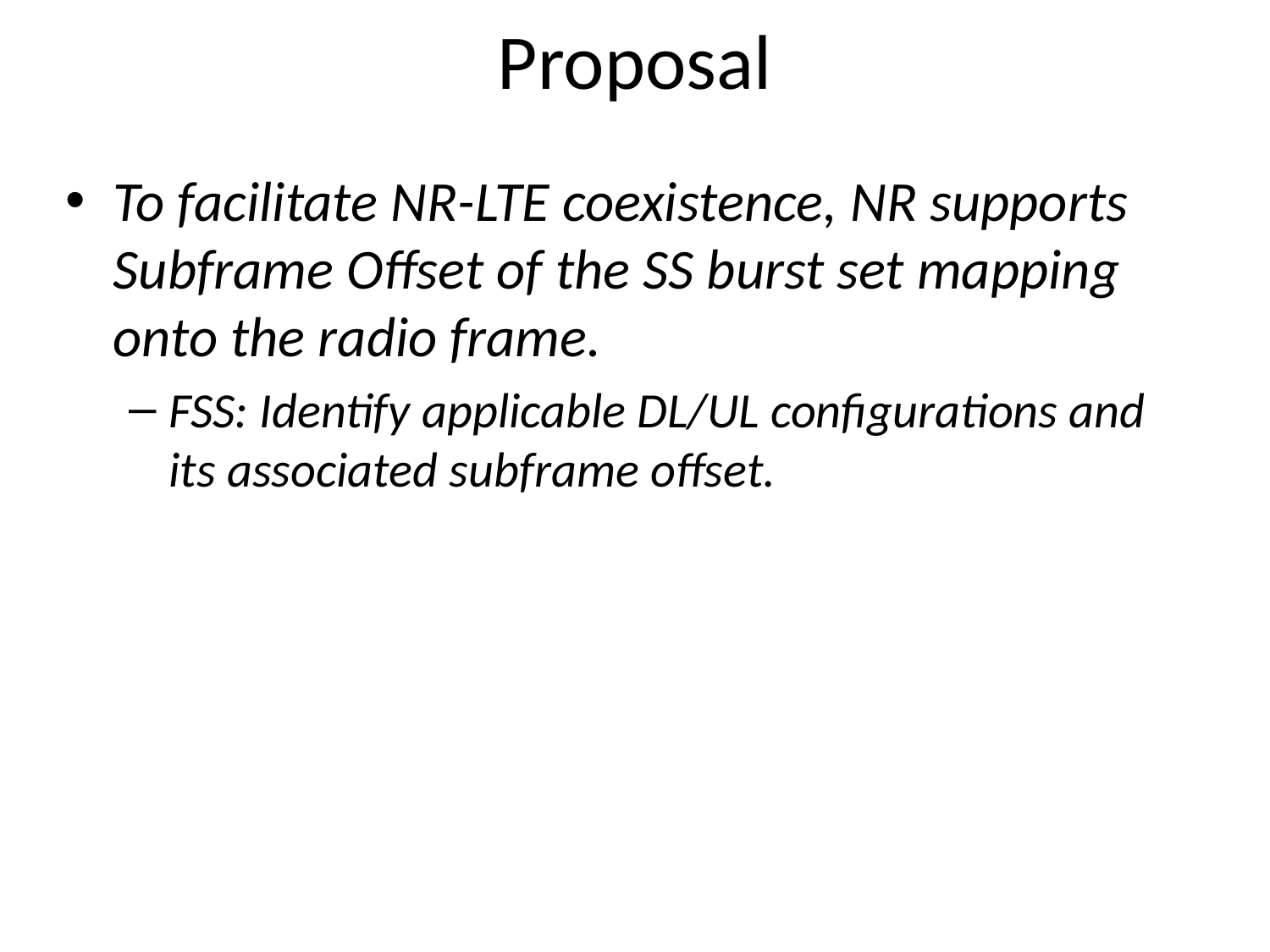

# Proposal
To facilitate NR-LTE coexistence, NR supports Subframe Offset of the SS burst set mapping onto the radio frame.
FSS: Identify applicable DL/UL configurations and its associated subframe offset.